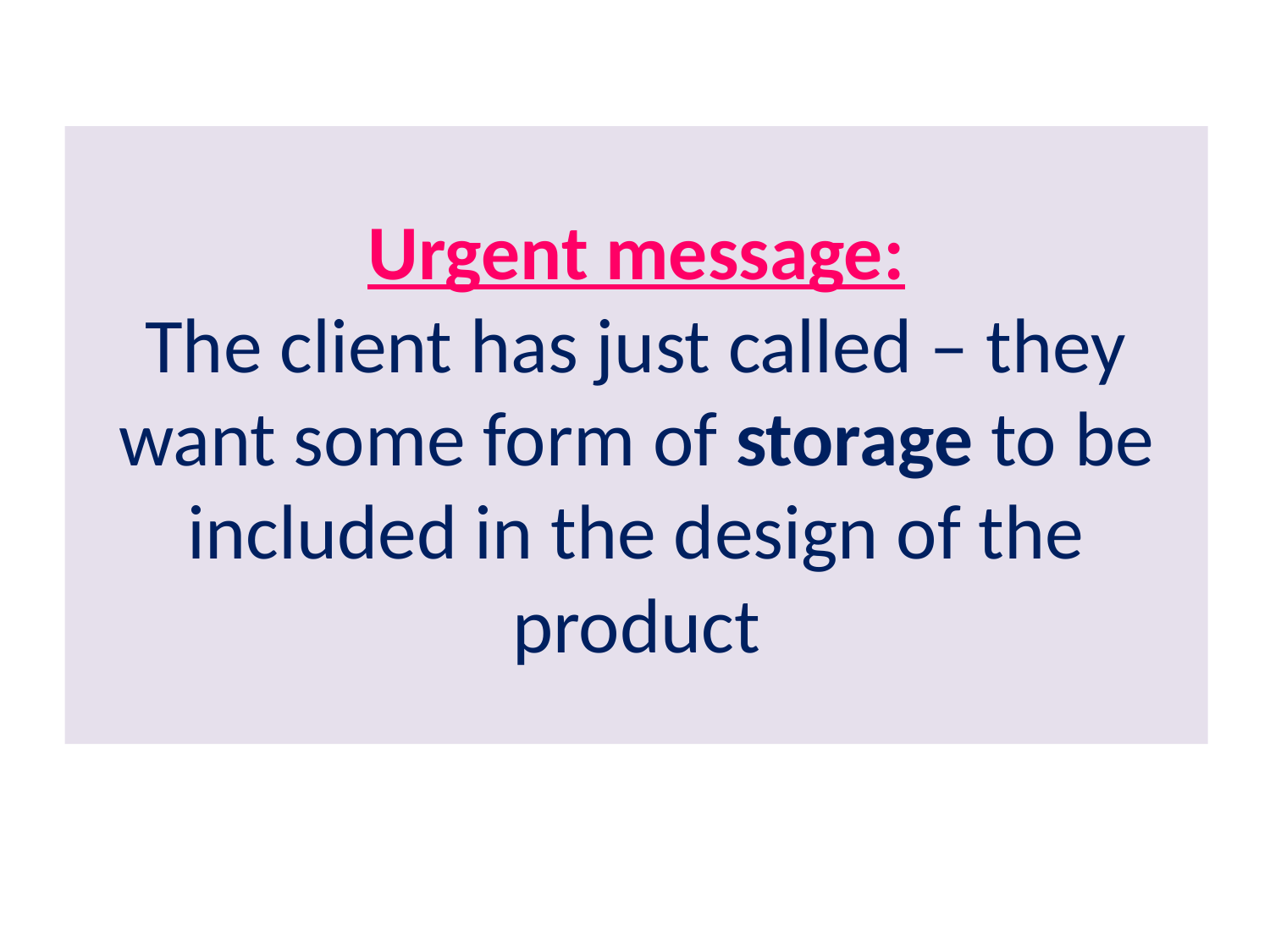

# Urgent message: The client has just called – they want some form of storage to be included in the design of the product